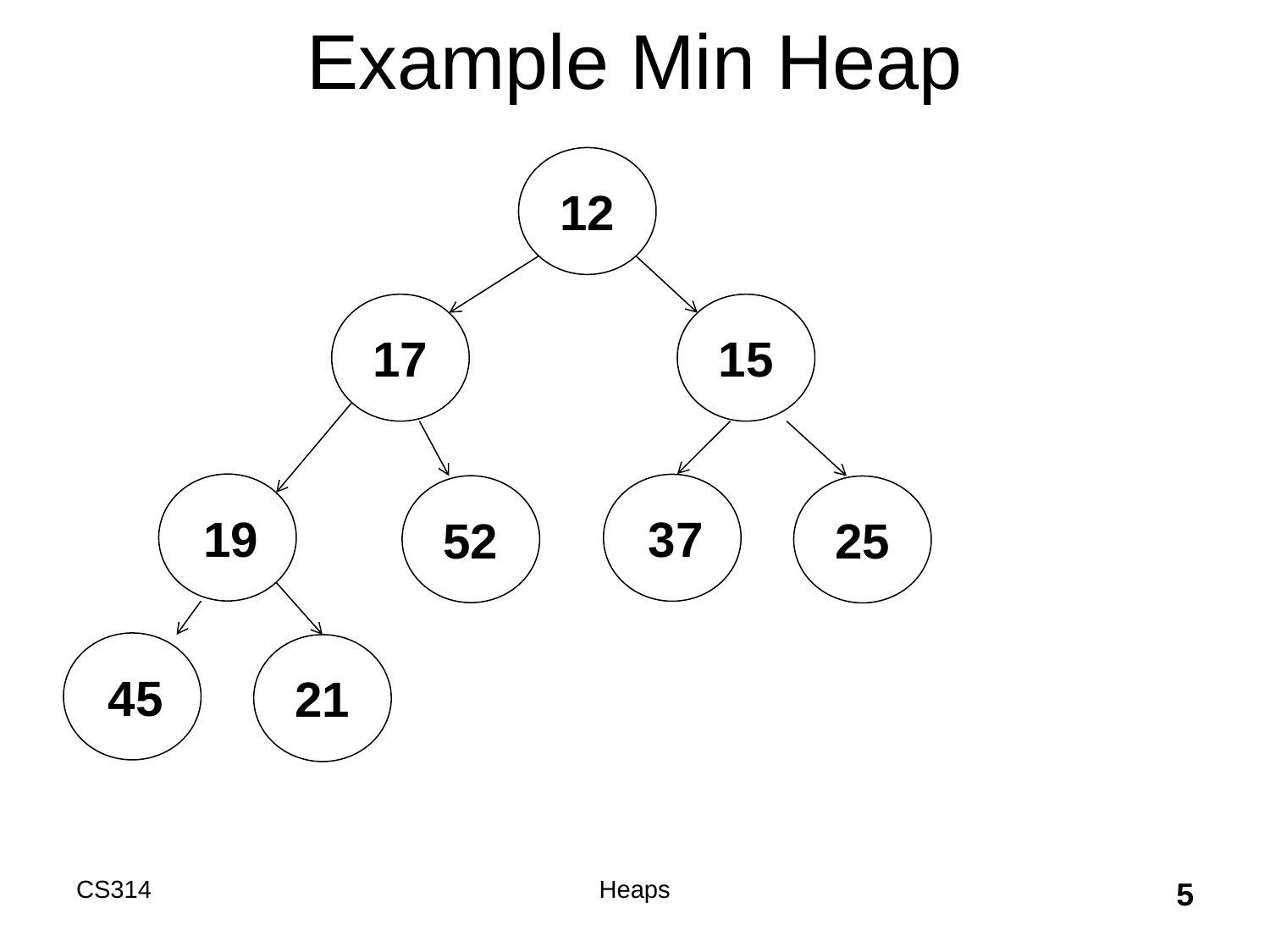

# Example Min Heap

12

17
15

19
37
52
25

45
21
CS314
Heaps
5